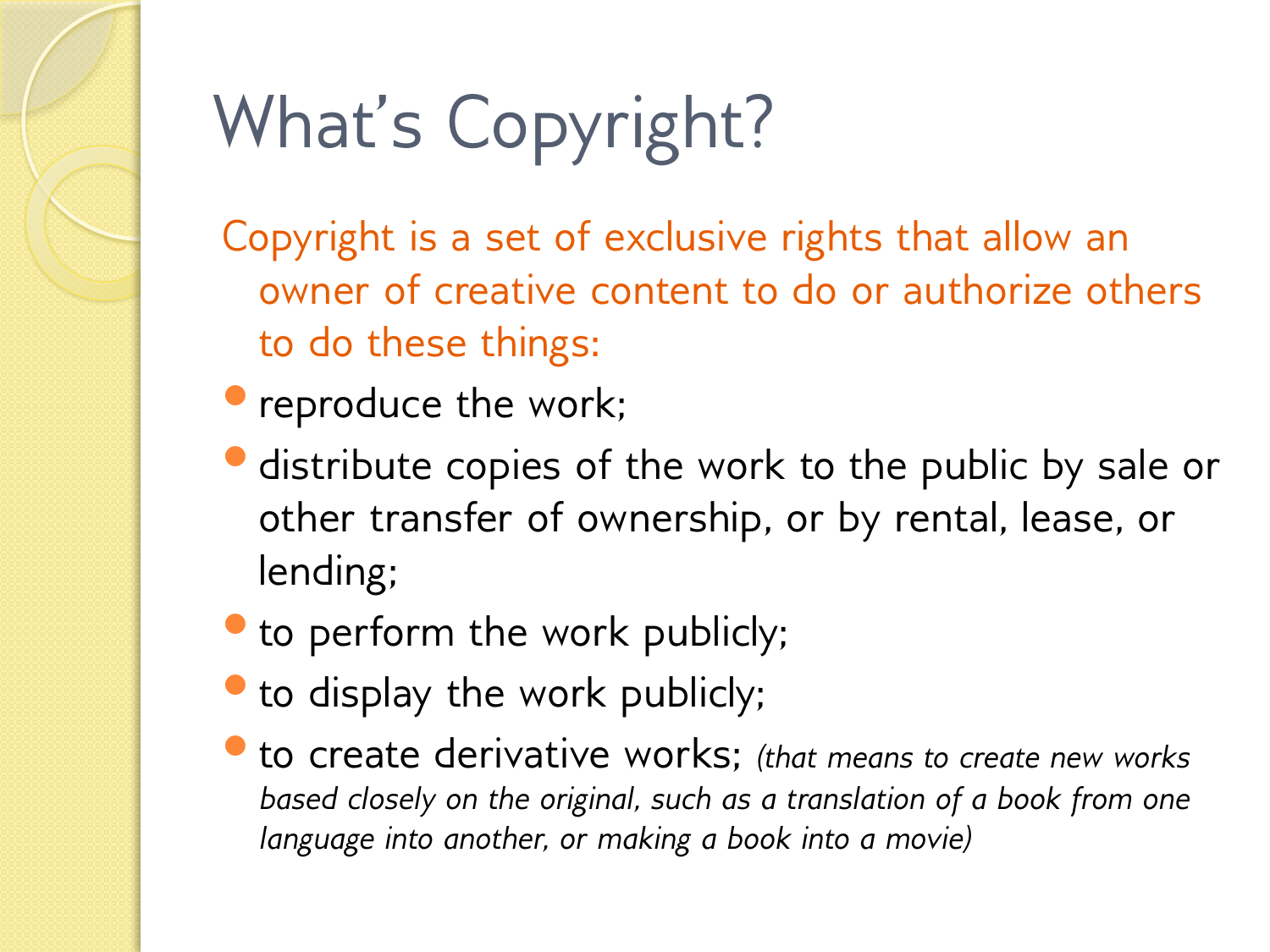

# What’s Copyright?
Copyright is a set of exclusive rights that allow an owner of creative content to do or authorize others to do these things:
reproduce the work;
distribute copies of the work to the public by sale or other transfer of ownership, or by rental, lease, or lending;
to perform the work publicly;
to display the work publicly;
to create derivative works; (that means to create new works based closely on the original, such as a translation of a book from one language into another, or making a book into a movie)